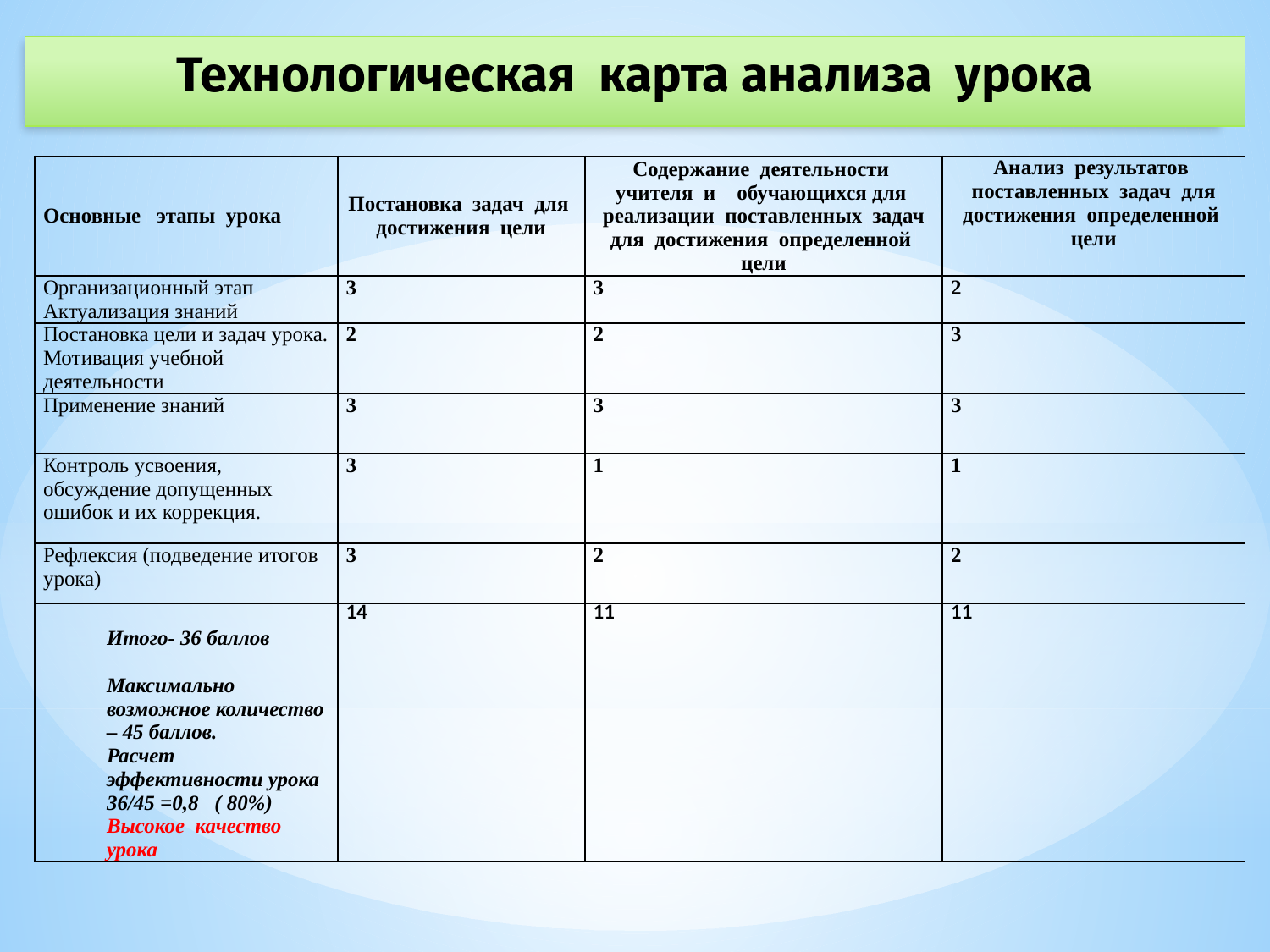

# Технологическая  карта анализа  урока
| Основные этапы урока | Постановка задач для достижения цели | Содержание деятельности учителя и обучающихся для реализации поставленных задач для достижения определенной цели | Анализ результатов поставленных задач для достижения определенной цели |
| --- | --- | --- | --- |
| Организационный этап Актуализация знаний | 3 | 3 | 2 |
| Постановка цели и задач урока. Мотивация учебной деятельности | 2 | 2 | 3 |
| Применение знаний | 3 | 3 | 3 |
| Контроль усвоения, обсуждение допущенных ошибок и их коррекция. | 3 | 1 | 1 |
| Рефлексия (подведение итогов урока) | 3 | 2 | 2 |
| Итого- 36 баллов Максимально возможное количество – 45 баллов. Расчет эффективности урока 36/45 =0,8 ( 80%) Высокое качество урока | 14 | 11 | 11 |